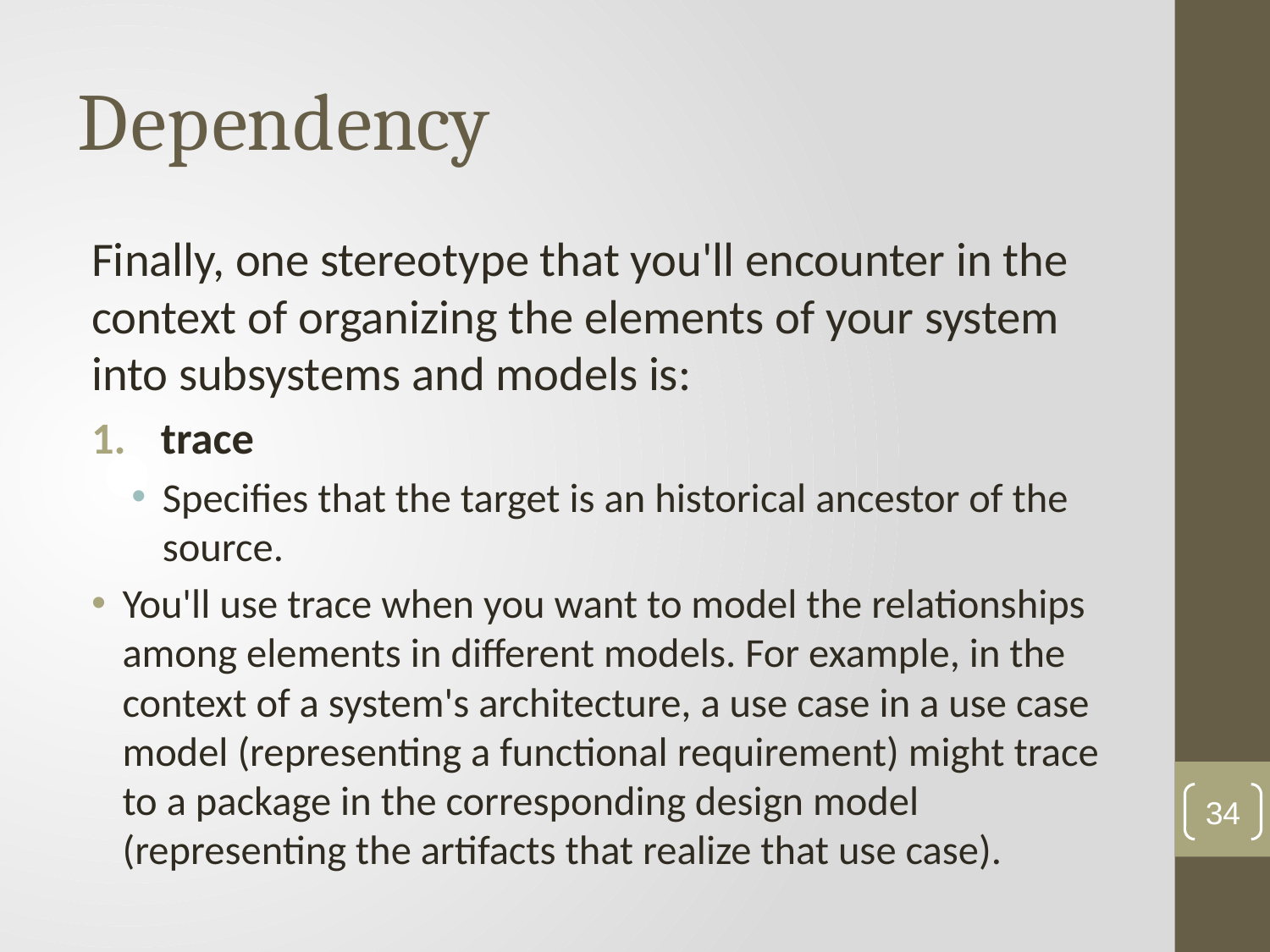

# Dependency
Finally, one stereotype that you'll encounter in the context of organizing the elements of your system into subsystems and models is:
trace
Specifies that the target is an historical ancestor of the source.
You'll use trace when you want to model the relationships among elements in different models. For example, in the context of a system's architecture, a use case in a use case model (representing a functional requirement) might trace to a package in the corresponding design model (representing the artifacts that realize that use case).
34